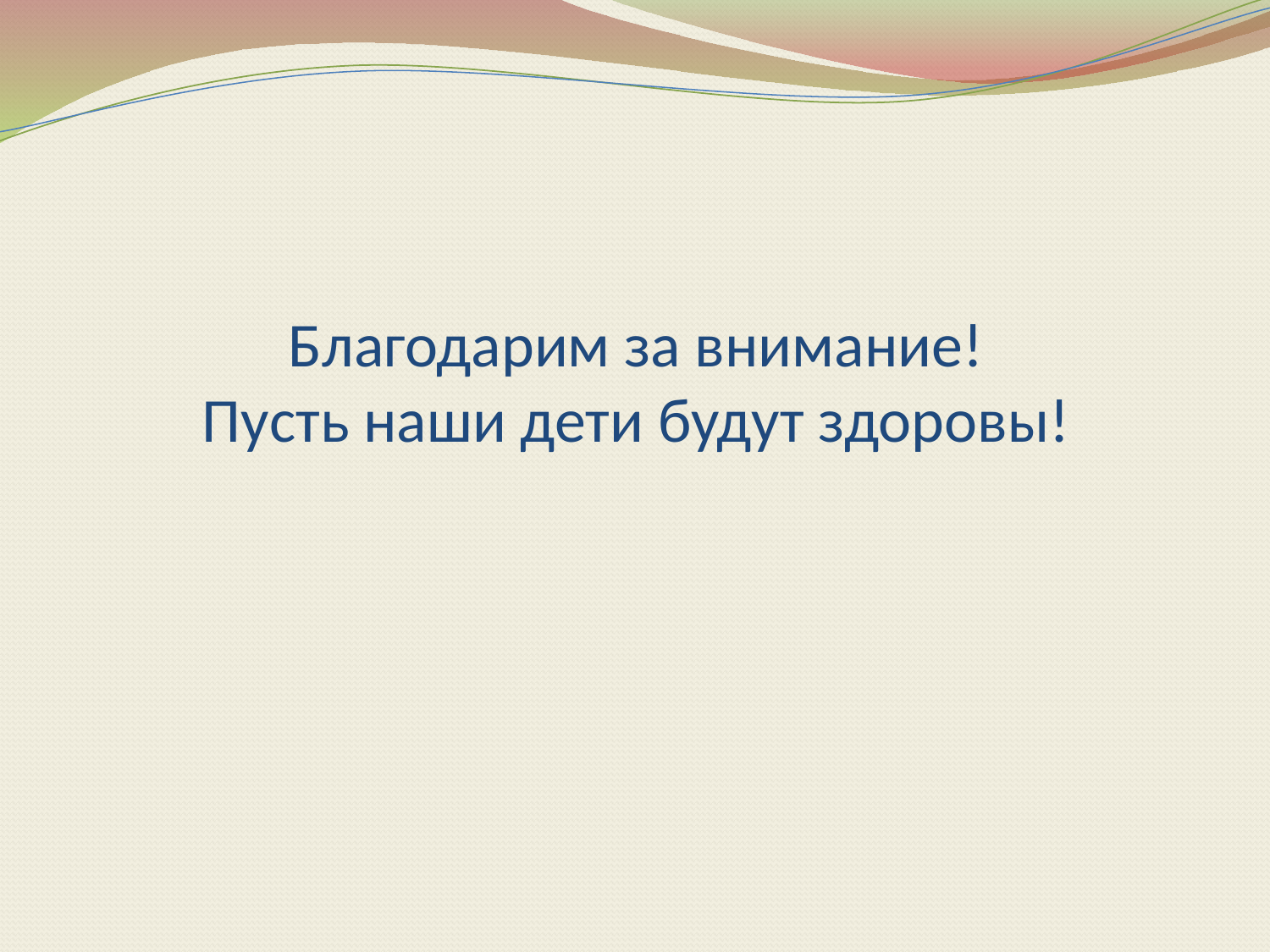

# Благодарим за внимание! Пусть наши дети будут здоровы!